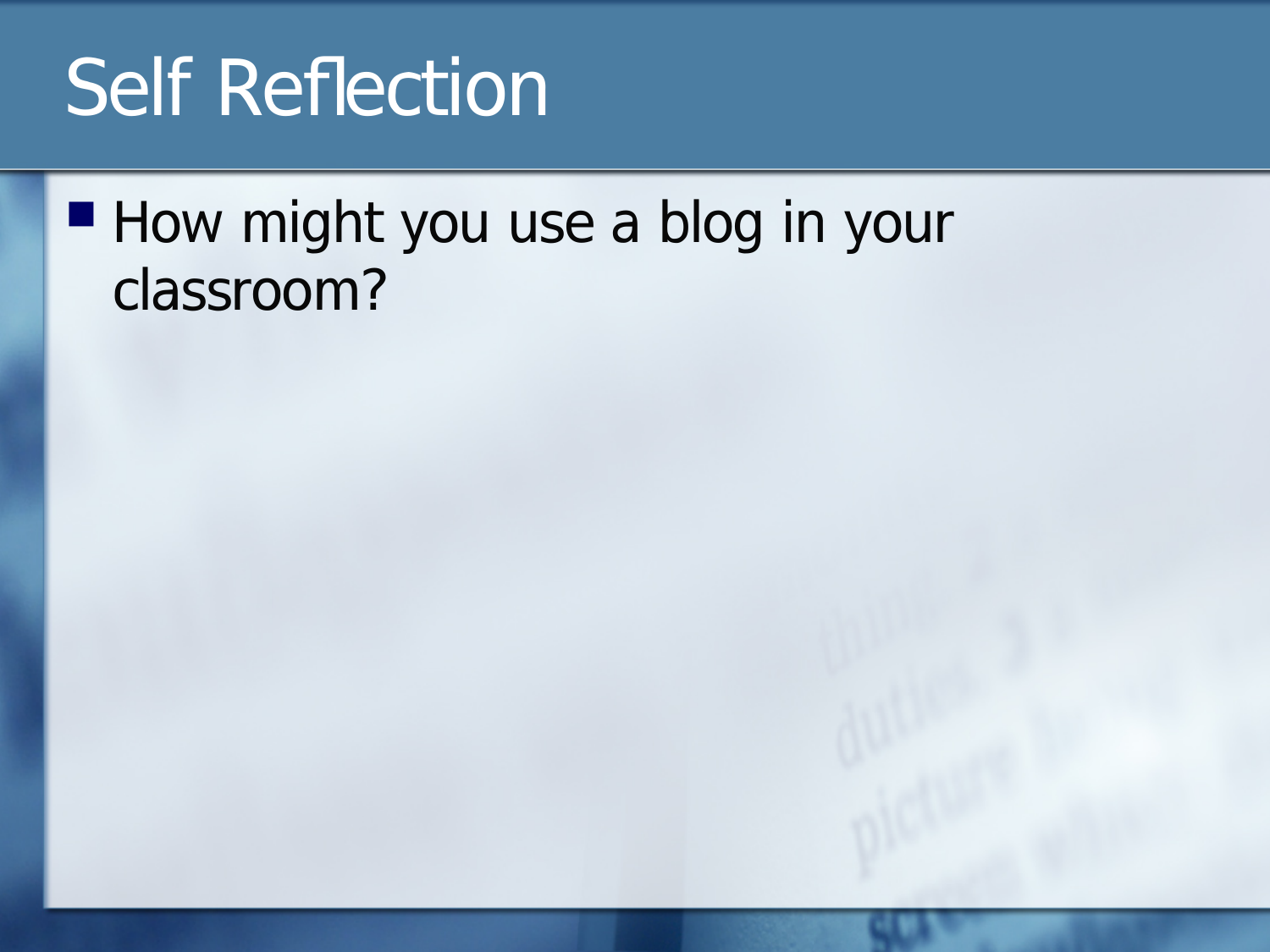

# Self Reflection
How might you use a blog in your classroom?